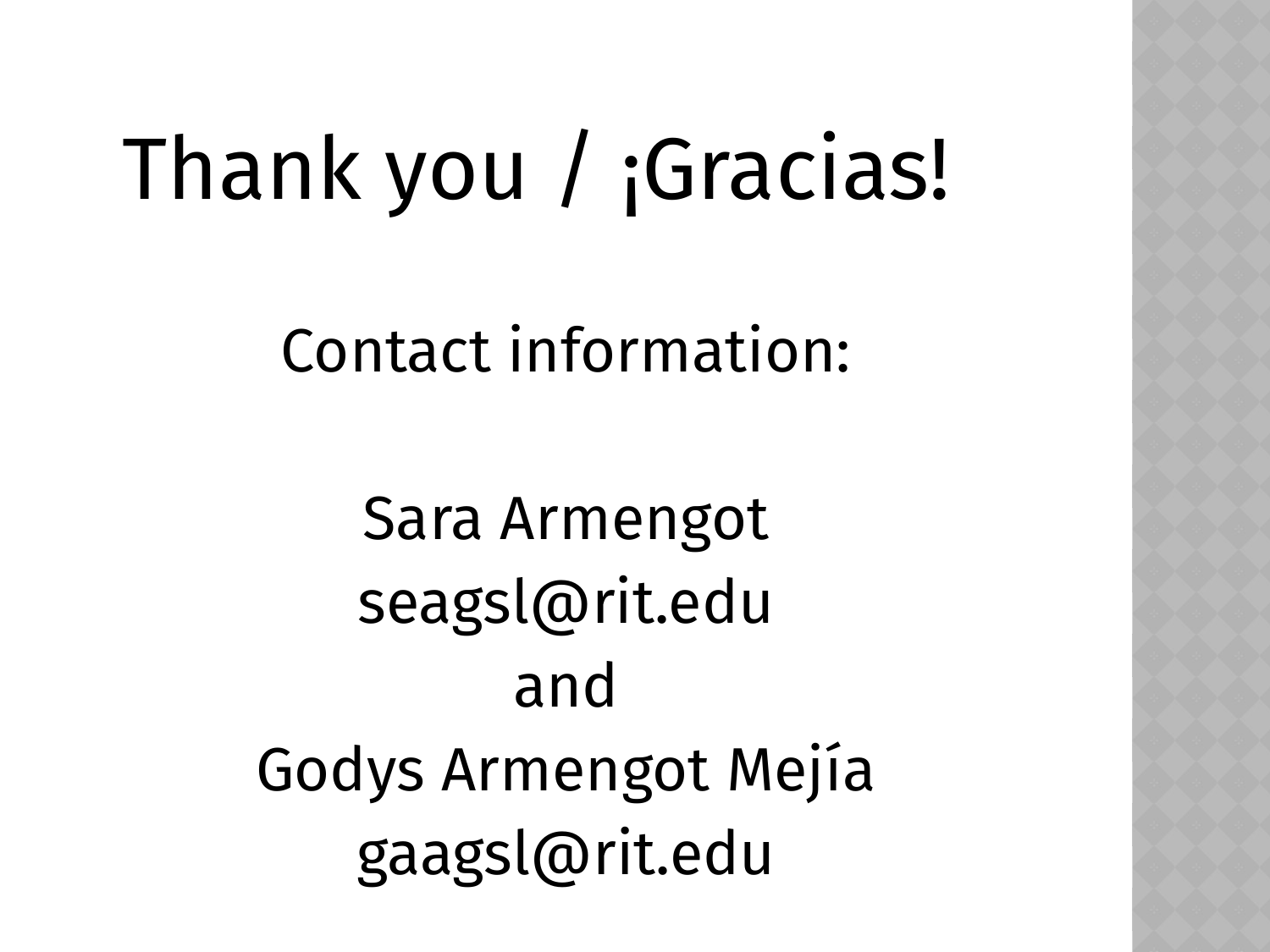

#
  Thank you / ¡Gracias!

Contact information:

Sara Armengot
seagsl@rit.edu
and
Godys Armengot Mejía
gaagsl@rit.edu